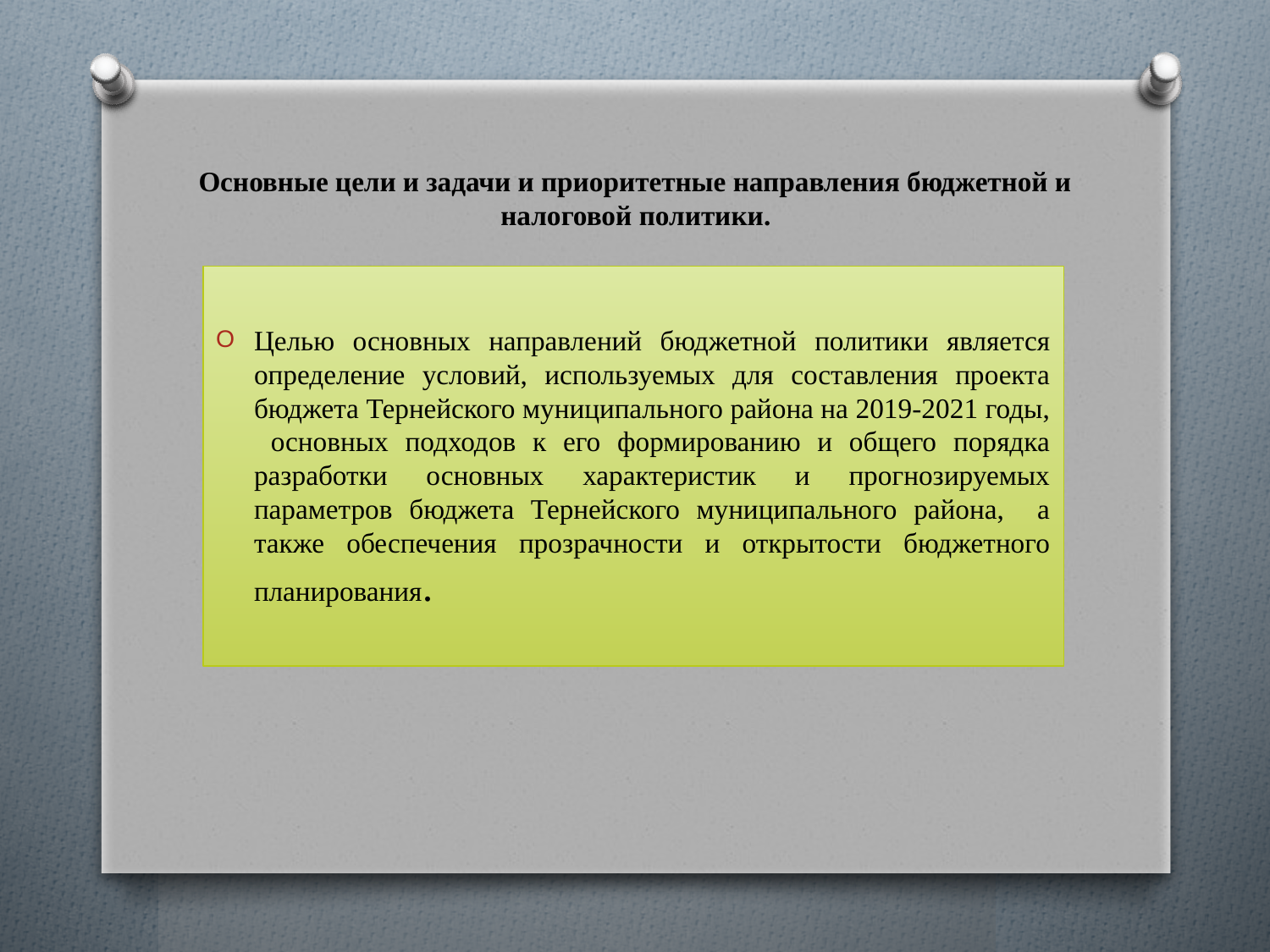

# Основные цели и задачи и приоритетные направления бюджетной и налоговой политики.
Целью основных направлений бюджетной политики является определение условий, используемых для составления проекта бюджета Тернейского муниципального района на 2019-2021 годы,  основных подходов к его формированию и общего порядка разработки основных характеристик и прогнозируемых параметров бюджета Тернейского муниципального района,  а также обеспечения прозрачности и открытости бюджетного планирования.